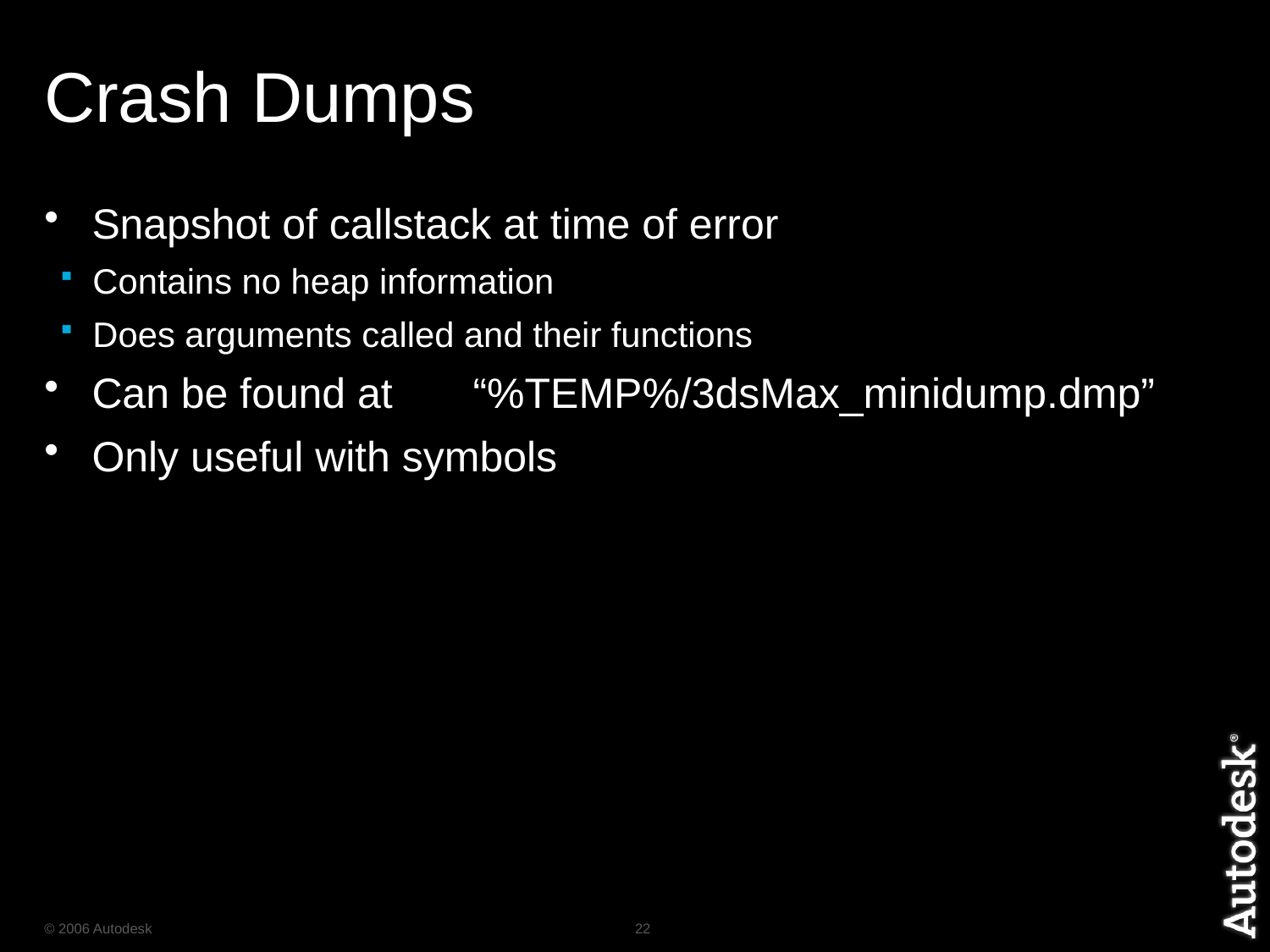

# Crash Dumps
Snapshot of callstack at time of error
Contains no heap information
Does arguments called and their functions
Can be found at 	“%TEMP%/3dsMax_minidump.dmp”
Only useful with symbols